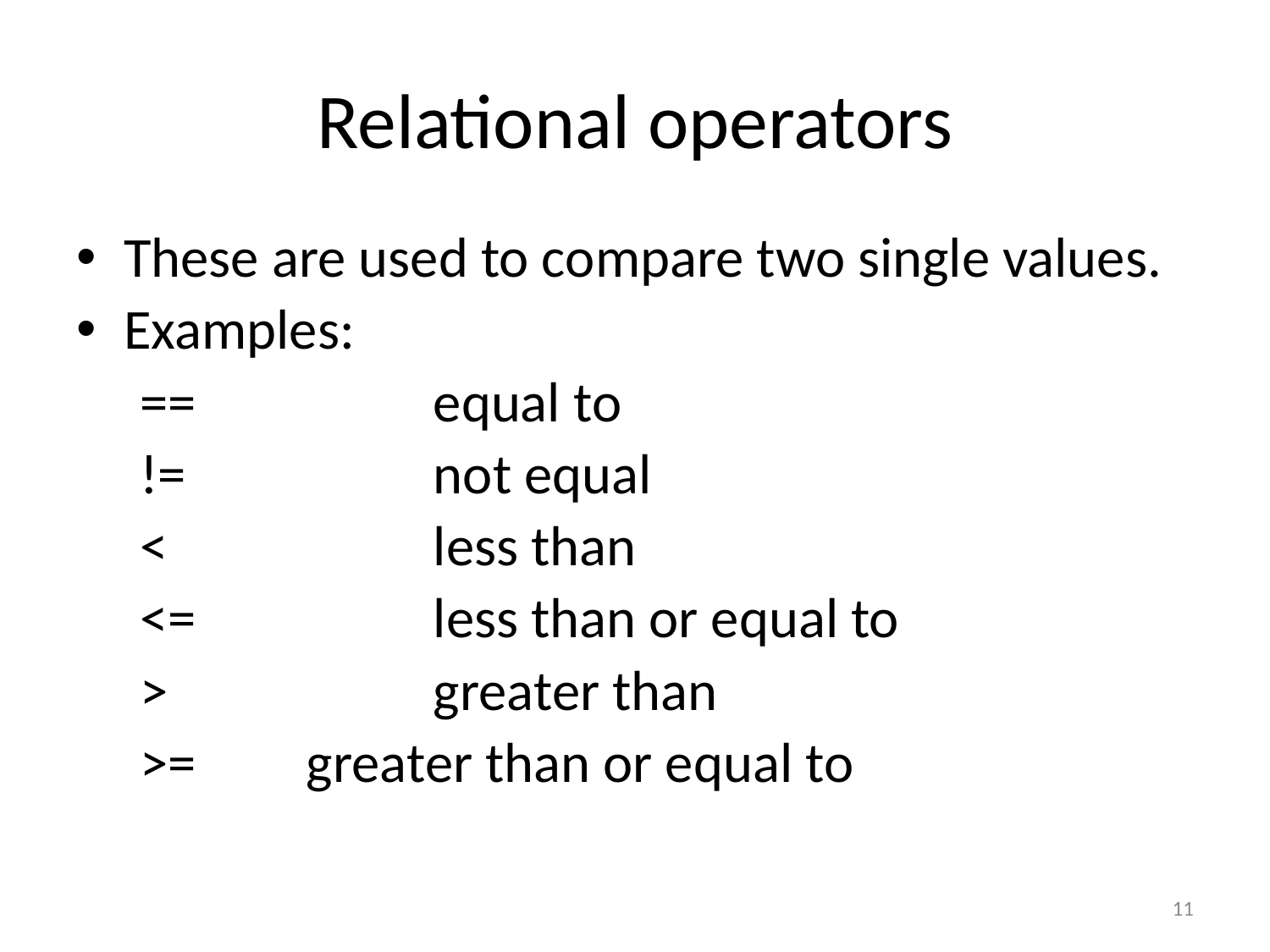

# Relational operators
These are used to compare two single values.
Examples:
==		equal to
!=		not equal
<			less than
<=		less than or equal to
>			greater than
>=  	greater than or equal to
11